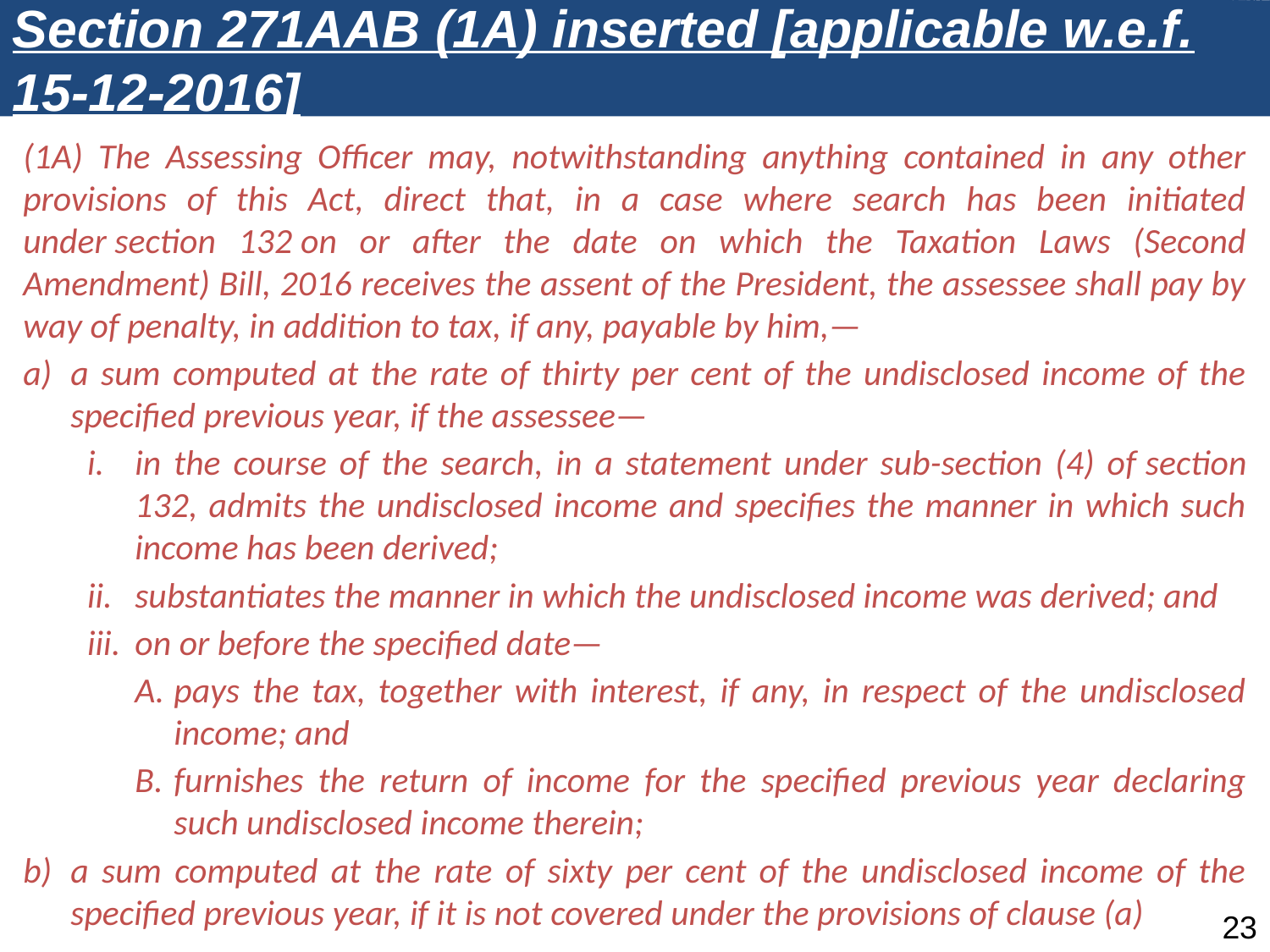

Section 271AAB (1A) inserted [applicable w.e.f. 15-12-2016]
(1A) The Assessing Officer may, notwithstanding anything contained in any other provisions of this Act, direct that, in a case where search has been initiated under section 132 on or after the date on which the Taxation Laws (Second Amendment) Bill, 2016 receives the assent of the President, the assessee shall pay by way of penalty, in addition to tax, if any, payable by him,—
a sum computed at the rate of thirty per cent of the undisclosed income of the specified previous year, if the assessee—
in the course of the search, in a statement under sub-section (4) of section 132, admits the undisclosed income and specifies the manner in which such income has been derived;
substantiates the manner in which the undisclosed income was derived; and
on or before the specified date—
pays the tax, together with interest, if any, in respect of the undisclosed income; and
furnishes the return of income for the specified previous year declaring such undisclosed income therein;
a sum computed at the rate of sixty per cent of the undisclosed income of the specified previous year, if it is not covered under the provisions of clause (a)
23